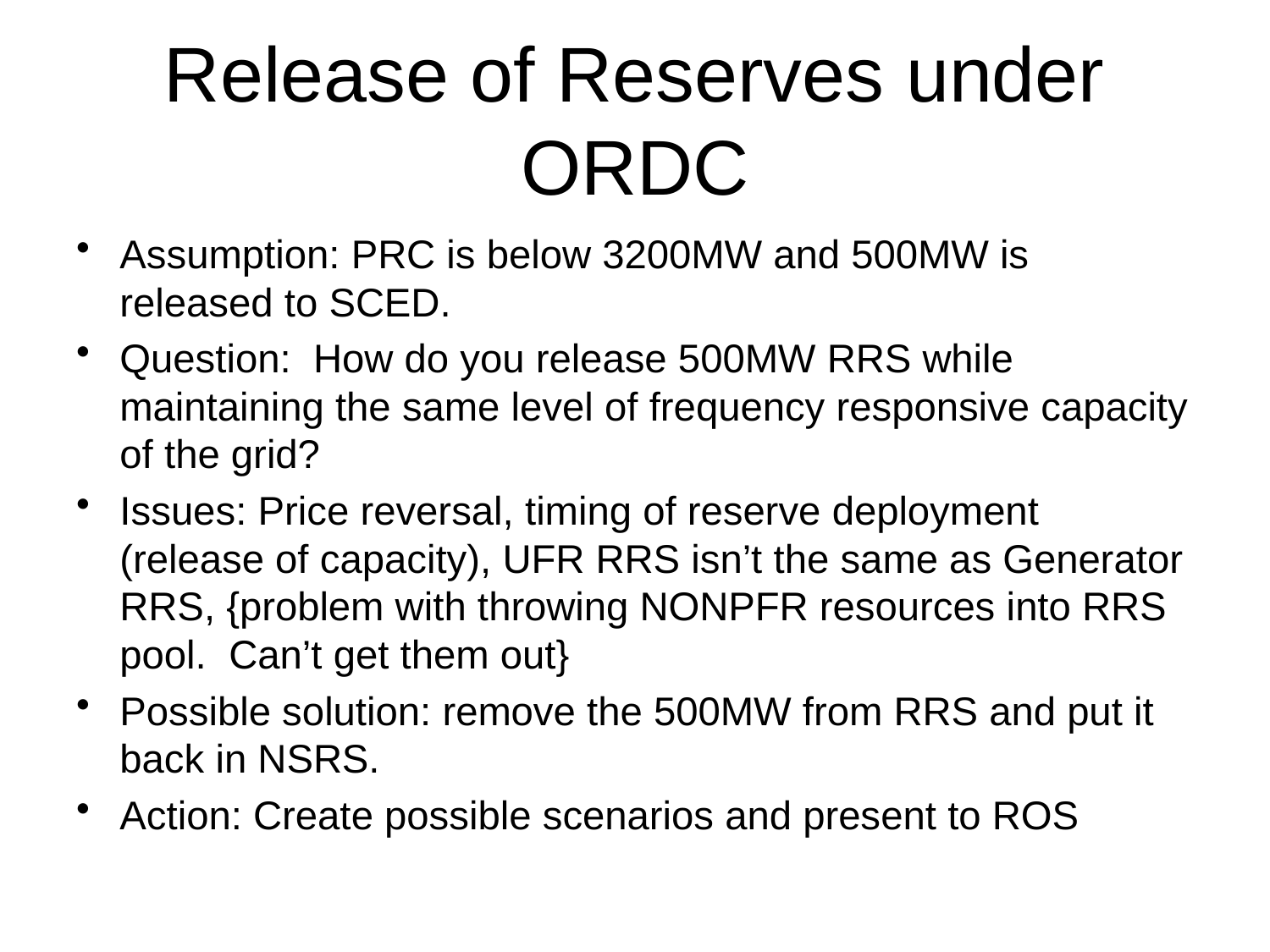

# Release of Reserves under ORDC
Assumption: PRC is below 3200MW and 500MW is released to SCED.
Question:  How do you release 500MW RRS while maintaining the same level of frequency responsive capacity of the grid?
Issues: Price reversal, timing of reserve deployment (release of capacity), UFR RRS isn’t the same as Generator RRS, {problem with throwing NONPFR resources into RRS pool.  Can’t get them out}
Possible solution: remove the 500MW from RRS and put it back in NSRS.
Action: Create possible scenarios and present to ROS